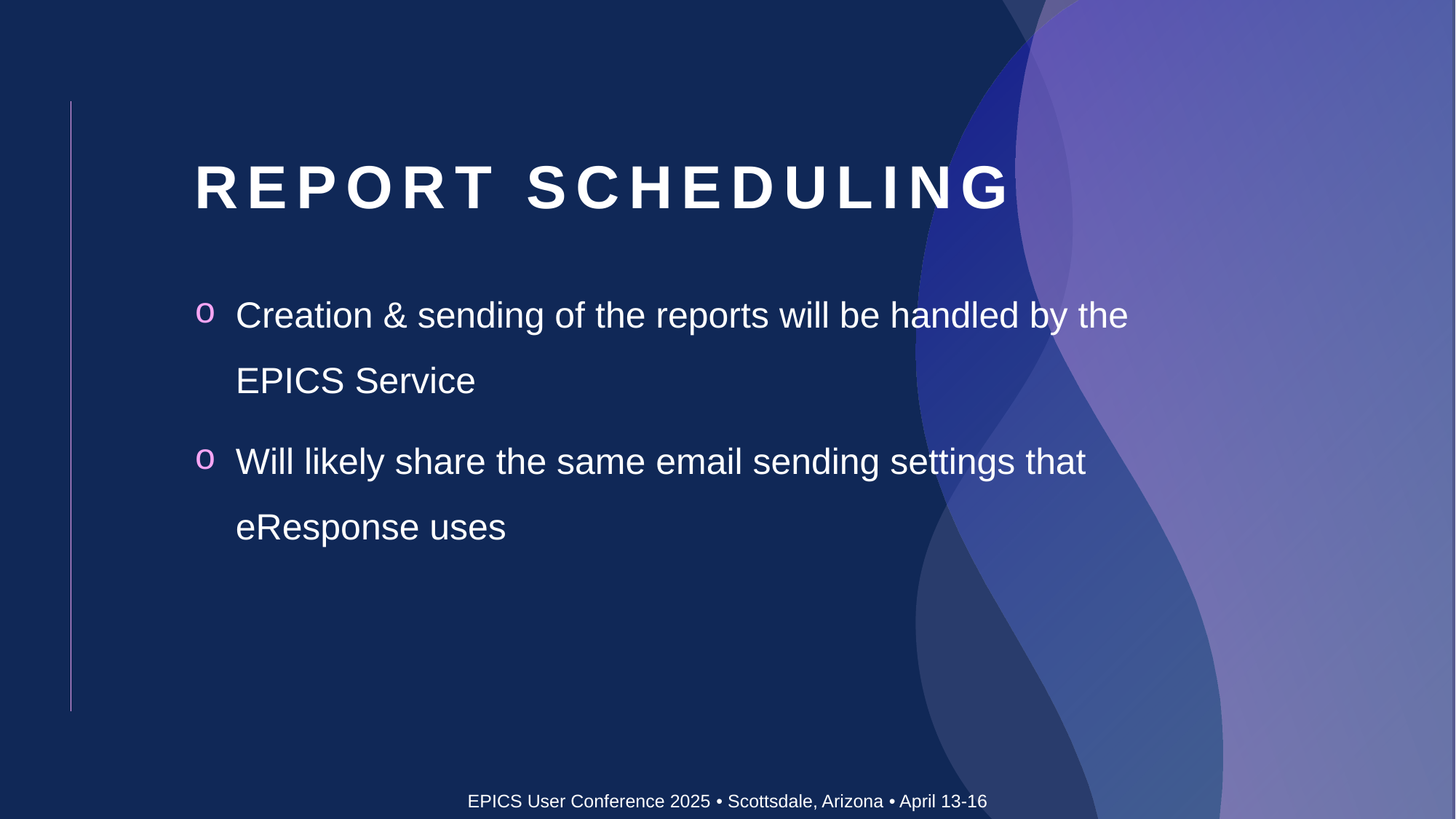

# Report Scheduling
Creation & sending of the reports will be handled by the EPICS Service
Will likely share the same email sending settings that eResponse uses